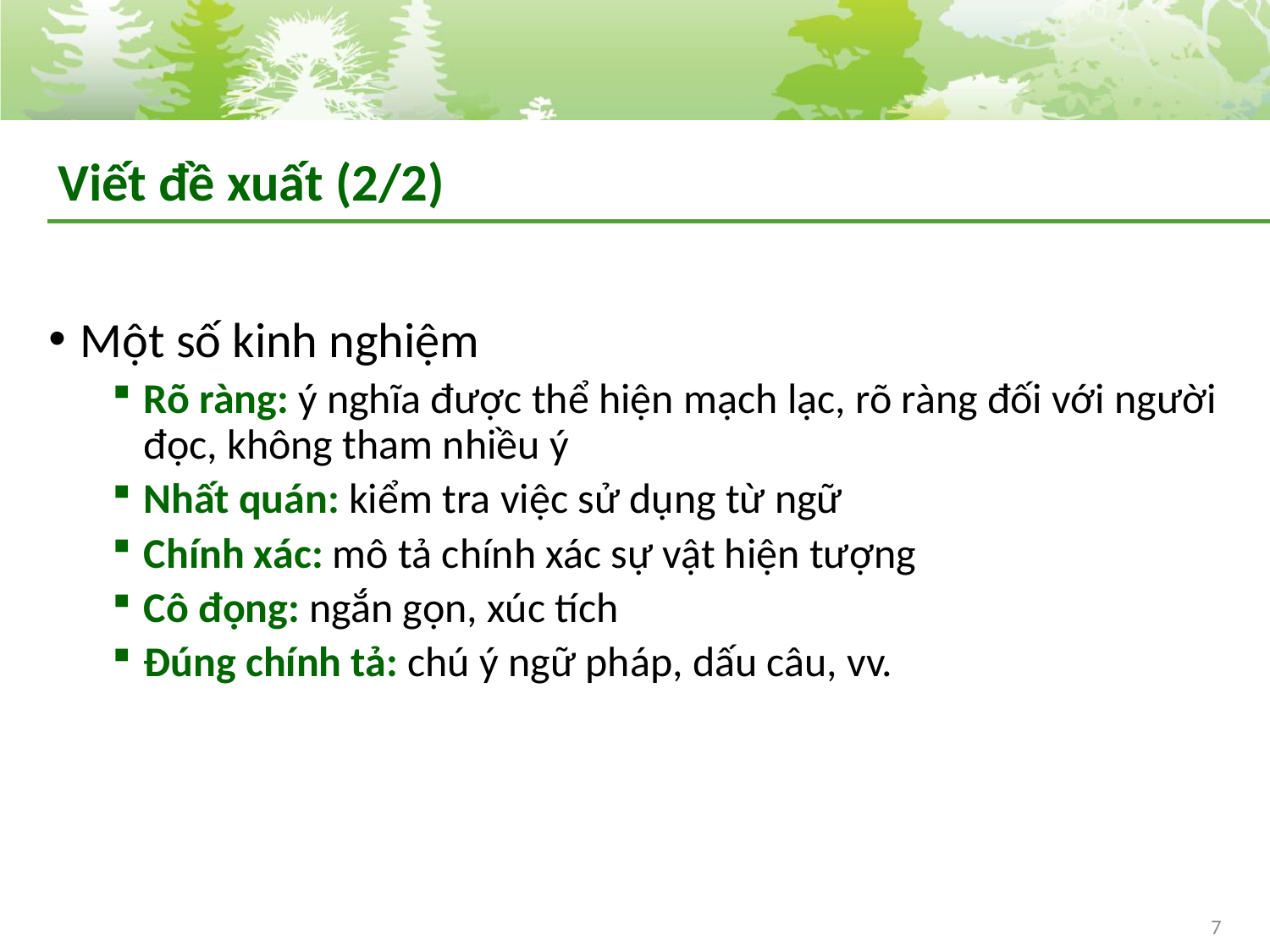

# Viết đề xuất (2/2)
Một số kinh nghiệm
Rõ ràng: ý nghĩa được thể hiện mạch lạc, rõ ràng đối với người đọc, không tham nhiều ý
Nhất quán: kiểm tra việc sử dụng từ ngữ
Chính xác: mô tả chính xác sự vật hiện tượng
Cô đọng: ngắn gọn, xúc tích
Đúng chính tả: chú ý ngữ pháp, dấu câu, vv.
7